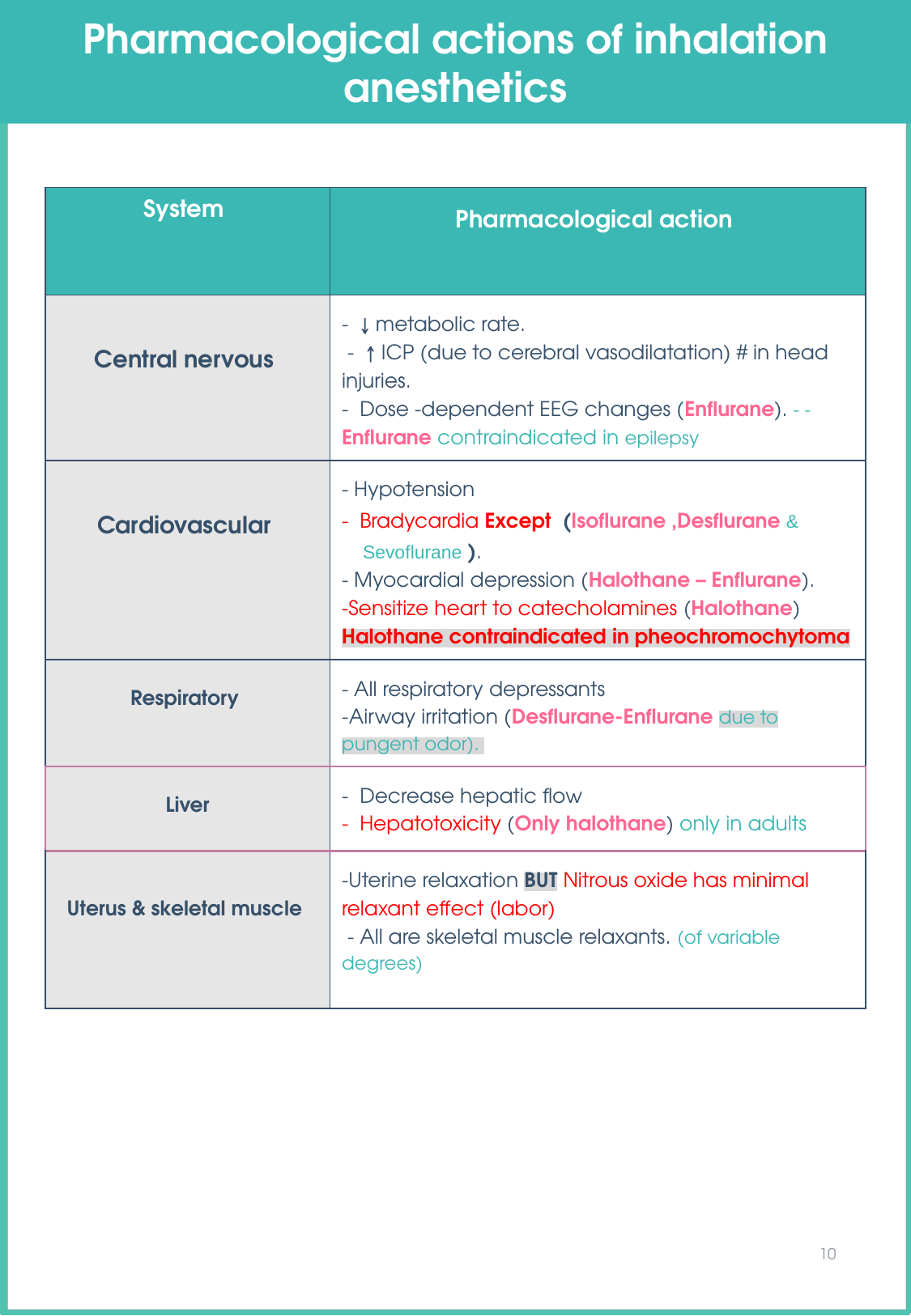

Pharmacological actions of inhalation anesthetics
| System | Pharmacological action |
| --- | --- |
| Central nervous | - ↓ metabolic rate. - ↑ ICP (due to cerebral vasodilatation) # in head injuries. - Dose -dependent EEG changes (Enflurane). - -Enflurane contraindicated in epilepsy |
| Cardiovascular | - Hypotension - Bradycardia Except (Isoflurane ,Desflurane & Sevoflurane ). - Myocardial depression (Halothane – Enflurane). -Sensitize heart to catecholamines (Halothane) Halothane contraindicated in pheochromochytoma |
| Respiratory | - All respiratory depressants -Airway irritation (Desflurane-Enflurane due to pungent odor). |
| Liver | - Decrease hepatic flow - Hepatotoxicity (Only halothane) only in adults |
| Uterus & skeletal muscle | -Uterine relaxation BUT Nitrous oxide has minimal relaxant effect (labor) - All are skeletal muscle relaxants. (of variable degrees) |
10